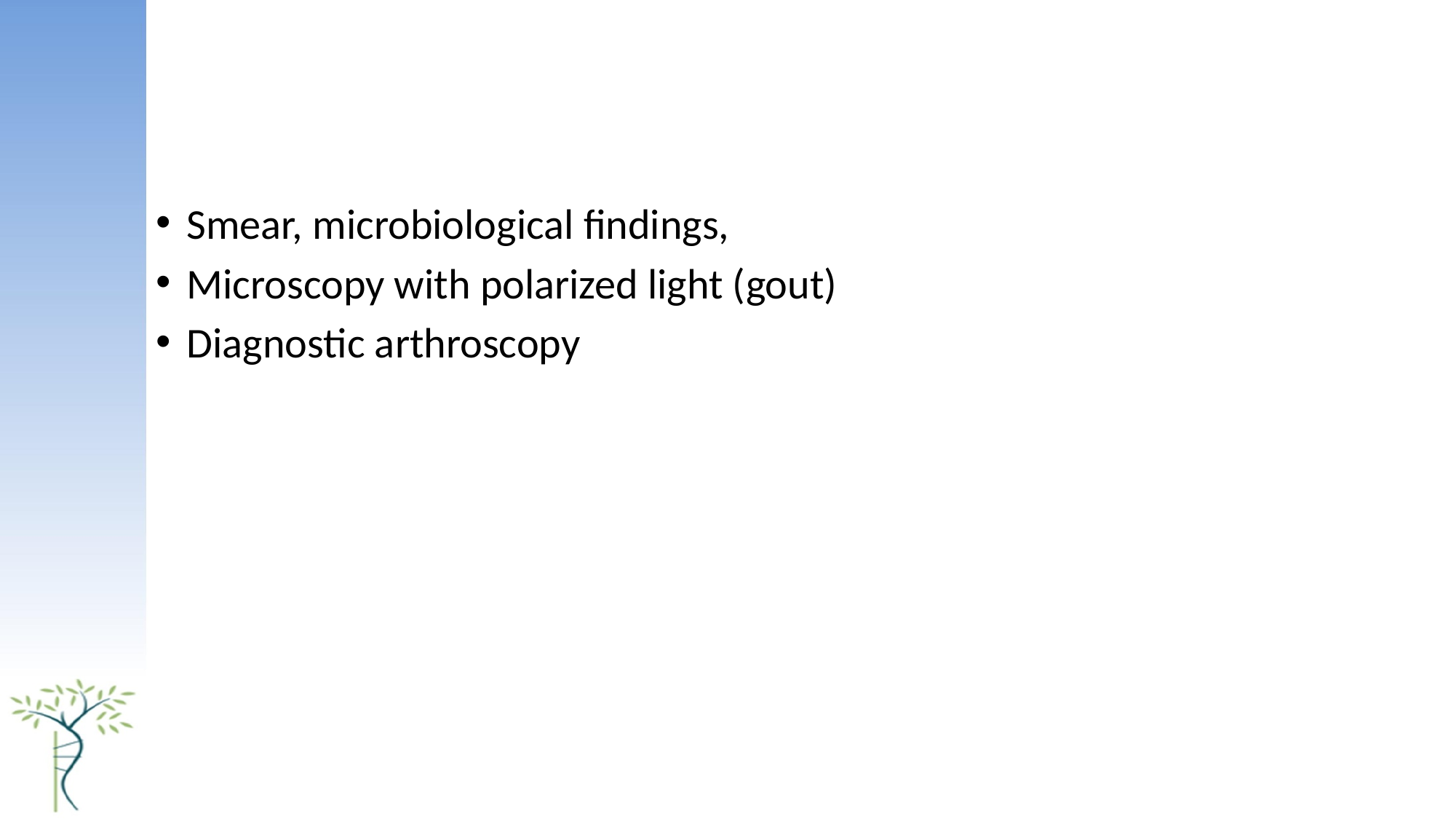

#
Smear, microbiological findings,
Microscopy with polarized light (gout)
Diagnostic arthroscopy